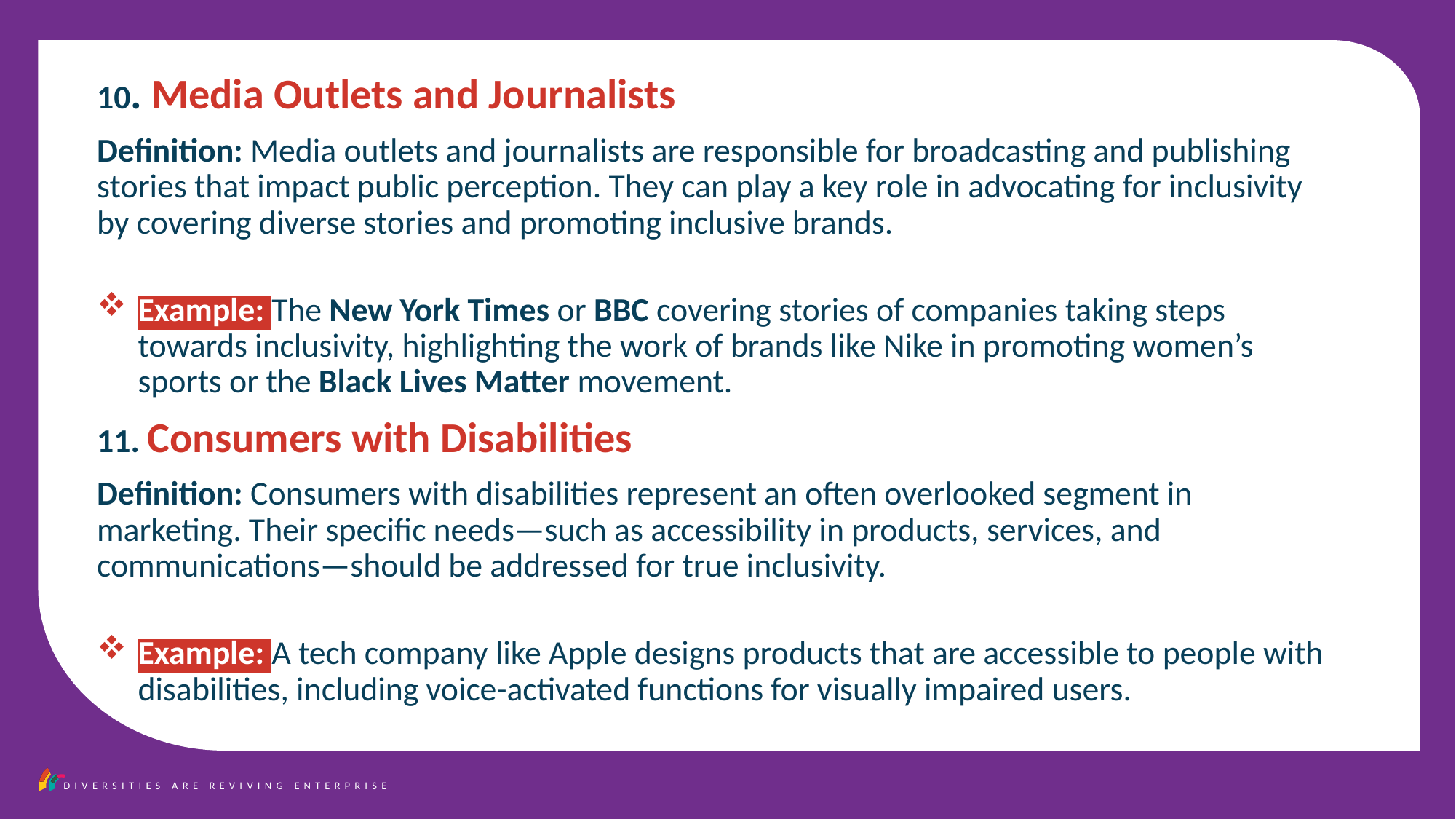

10. Media Outlets and Journalists
Definition: Media outlets and journalists are responsible for broadcasting and publishing stories that impact public perception. They can play a key role in advocating for inclusivity by covering diverse stories and promoting inclusive brands.
Example: The New York Times or BBC covering stories of companies taking steps towards inclusivity, highlighting the work of brands like Nike in promoting women’s sports or the Black Lives Matter movement.
11. Consumers with Disabilities
Definition: Consumers with disabilities represent an often overlooked segment in marketing. Their specific needs—such as accessibility in products, services, and communications—should be addressed for true inclusivity.
Example: A tech company like Apple designs products that are accessible to people with disabilities, including voice-activated functions for visually impaired users.